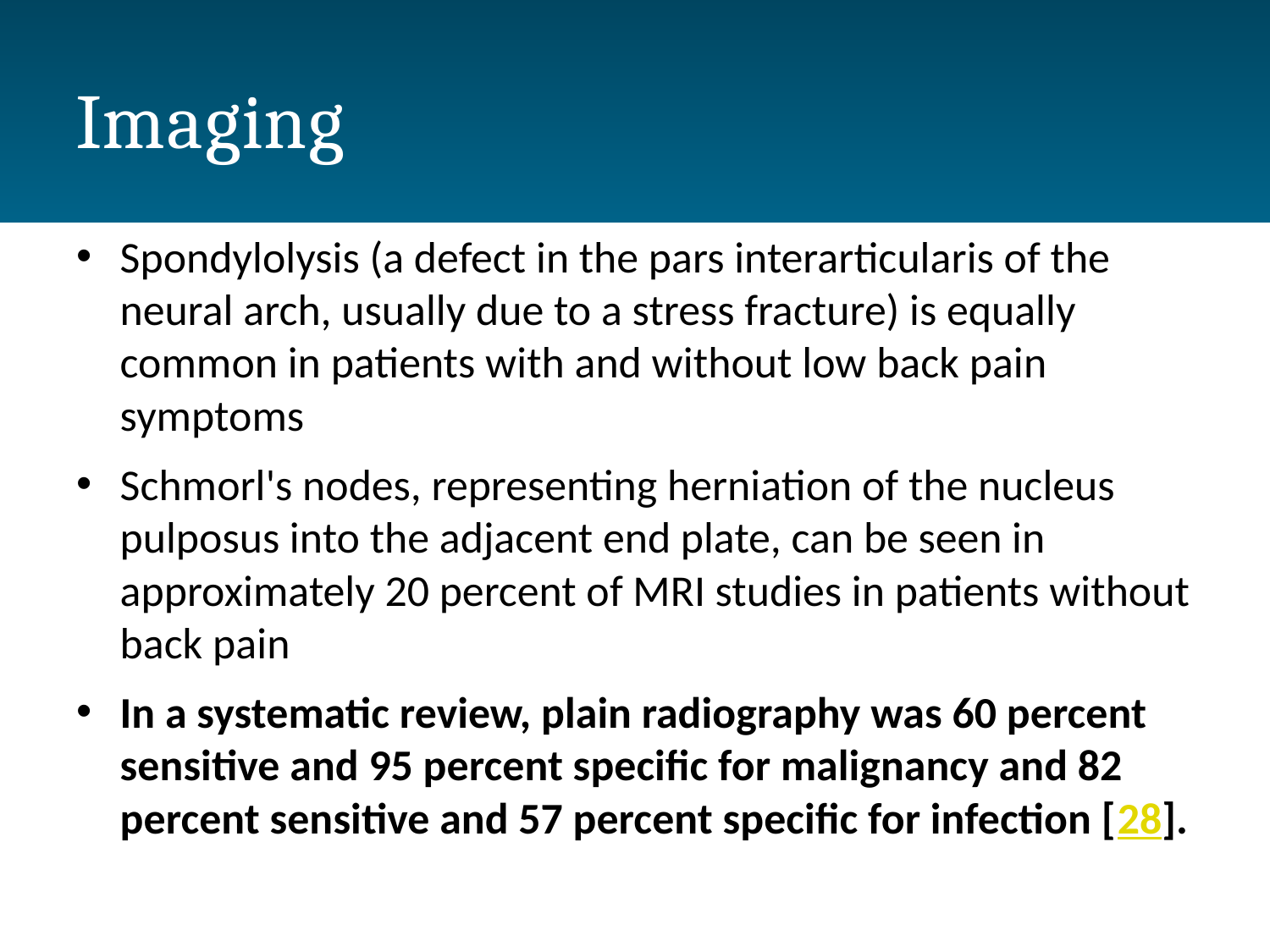

# Imaging
Spondylolysis (a defect in the pars interarticularis of the neural arch, usually due to a stress fracture) is equally common in patients with and without low back pain symptoms
Schmorl's nodes, representing herniation of the nucleus pulposus into the adjacent end plate, can be seen in approximately 20 percent of MRI studies in patients without back pain
In a systematic review, plain radiography was 60 percent sensitive and 95 percent specific for malignancy and 82 percent sensitive and 57 percent specific for infection [28].